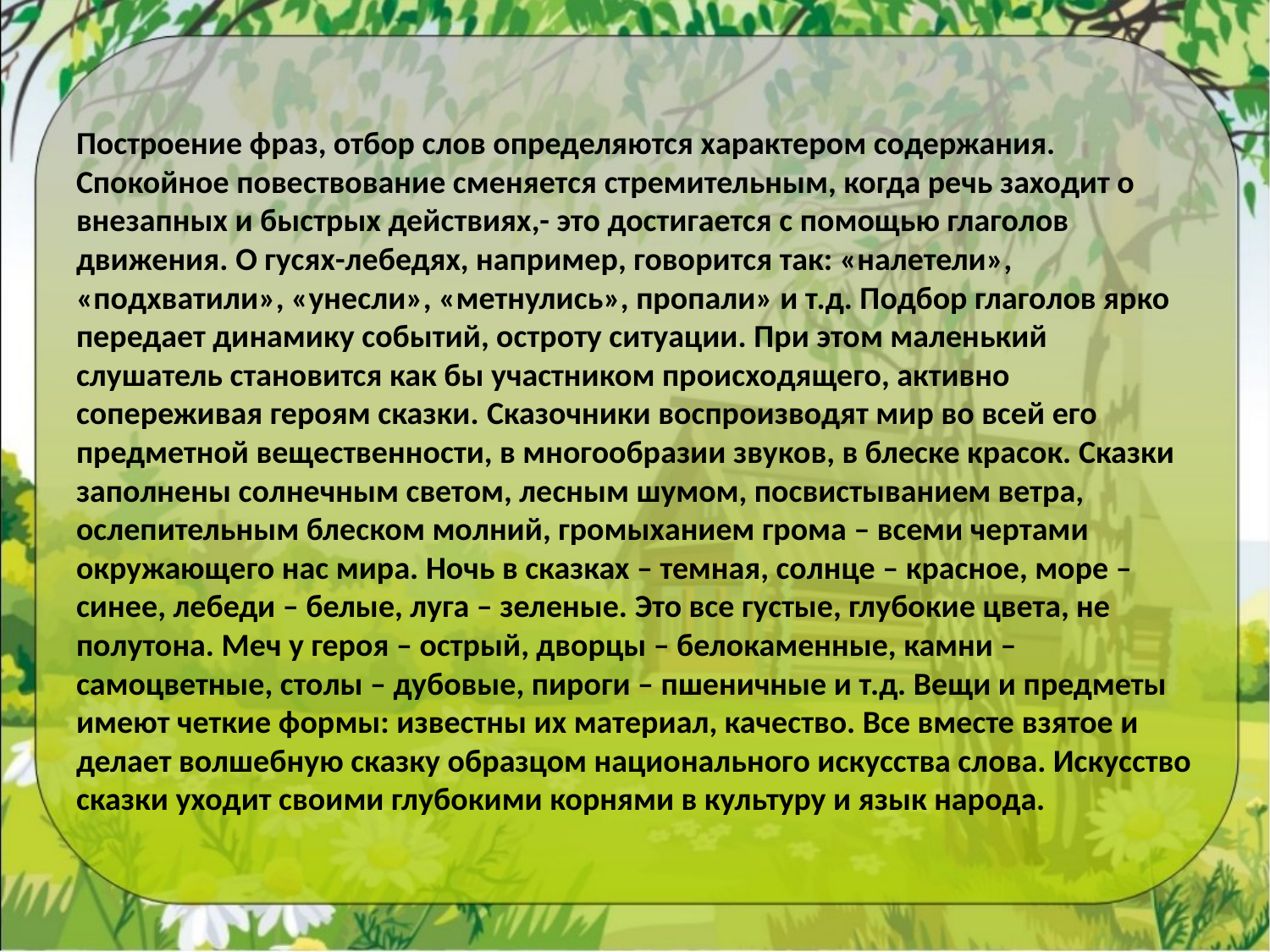

Построение фраз, отбор слов определяются характером содержания. Спокойное повествование сменяется стремительным, когда речь заходит о внезапных и быстрых действиях,- это достигается с помощью глаголов движения. О гусях-лебедях, например, говорится так: «налетели», «подхватили», «унесли», «метнулись», пропали» и т.д. Подбор глаголов ярко передает динамику событий, остроту ситуации. При этом маленький слушатель становится как бы участником происходящего, активно сопереживая героям сказки. Сказочники воспроизводят мир во всей его предметной вещественности, в многообразии звуков, в блеске красок. Сказки заполнены солнечным светом, лесным шумом, посвистыванием ветра, ослепительным блеском молний, громыханием грома – всеми чертами окружающего нас мира. Ночь в сказках – темная, солнце – красное, море – синее, лебеди – белые, луга – зеленые. Это все густые, глубокие цвета, не полутона. Меч у героя – острый, дворцы – белокаменные, камни – самоцветные, столы – дубовые, пироги – пшеничные и т.д. Вещи и предметы имеют четкие формы: известны их материал, качество. Все вместе взятое и делает волшебную сказку образцом национального искусства слова. Искусство сказки уходит своими глубокими корнями в культуру и язык народа.